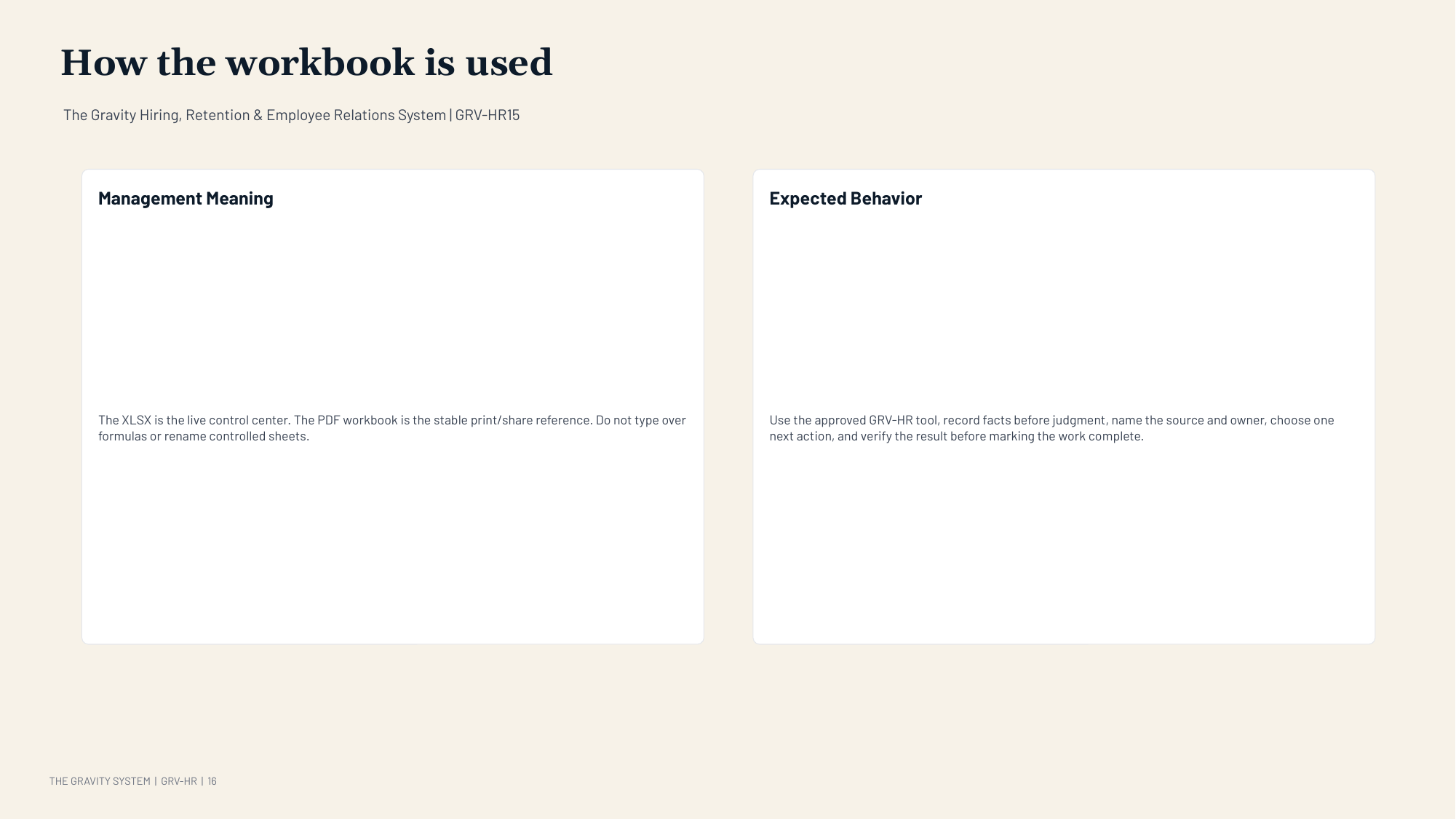

How the workbook is used
The Gravity Hiring, Retention & Employee Relations System | GRV-HR15

Management Meaning
Expected Behavior
The XLSX is the live control center. The PDF workbook is the stable print/share reference. Do not type over formulas or rename controlled sheets.
Use the approved GRV-HR tool, record facts before judgment, name the source and owner, choose one next action, and verify the result before marking the work complete.
THE GRAVITY SYSTEM  |  GRV-HR  |  16